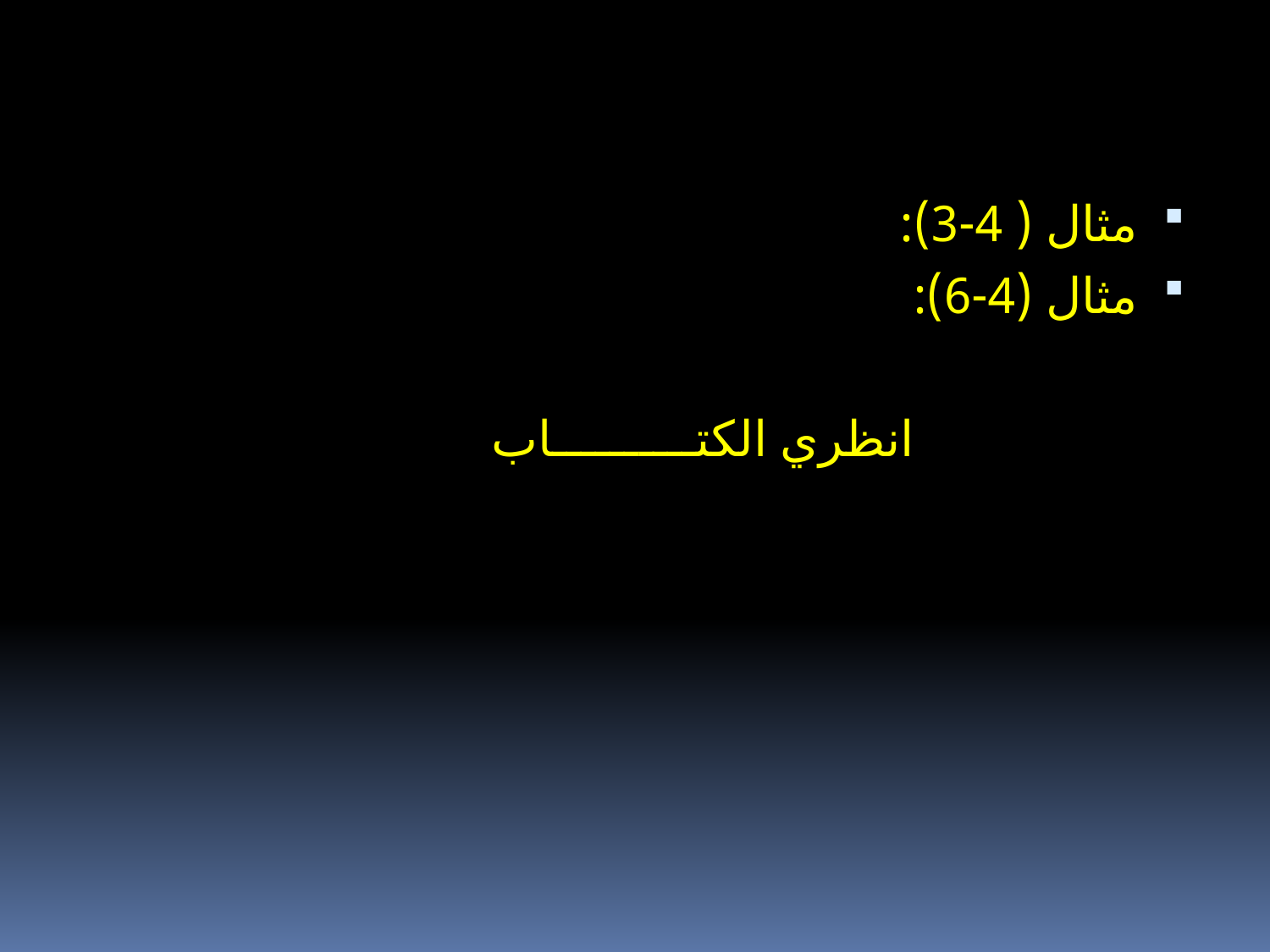

مثال ( 4-3):
مثال (4-6):

                     انظري الكتــــــــــاب